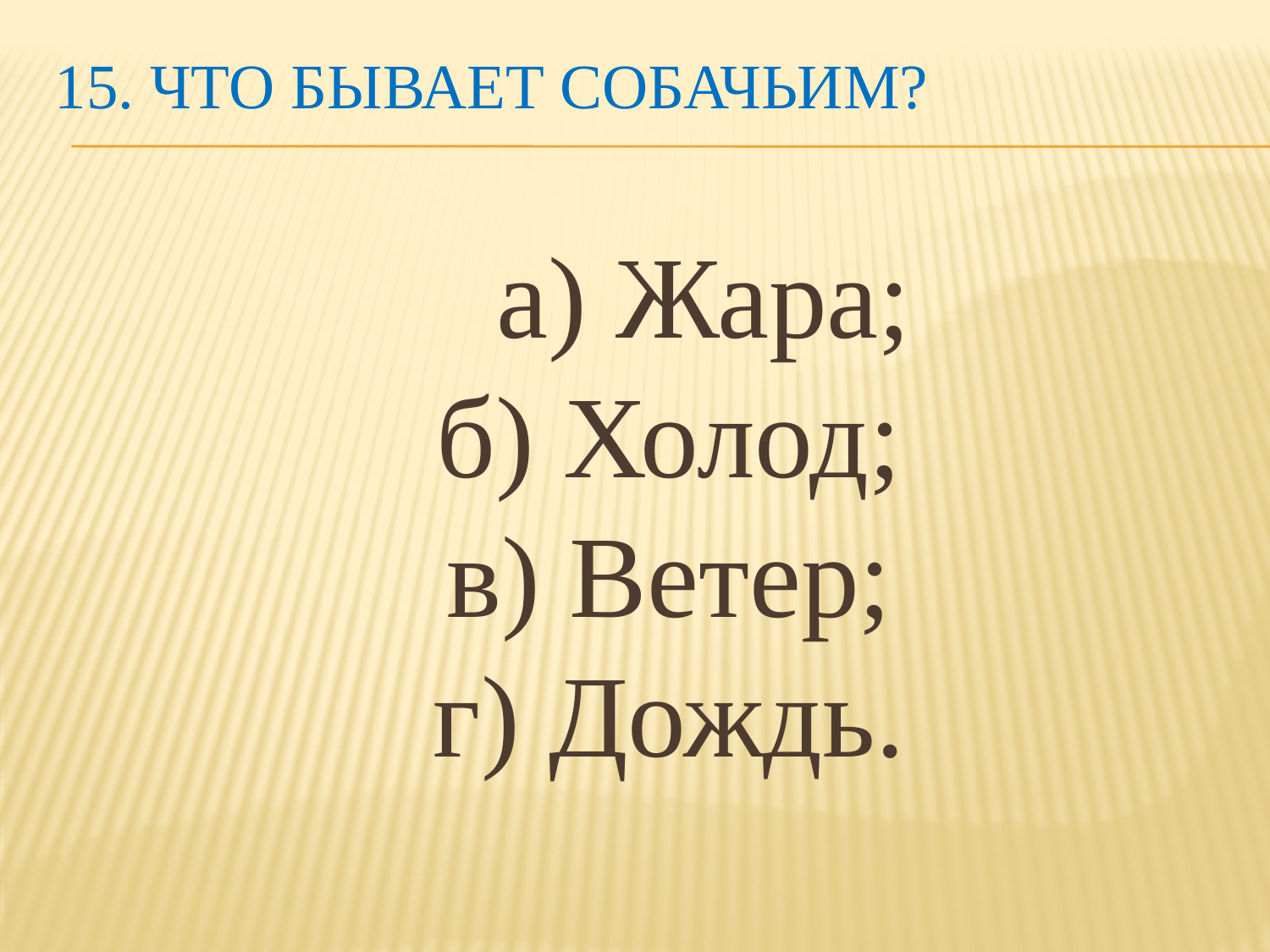

# 15. Что бывает собачьим?
    а) Жара;
б) Холод;
в) Ветер;
г) Дождь.